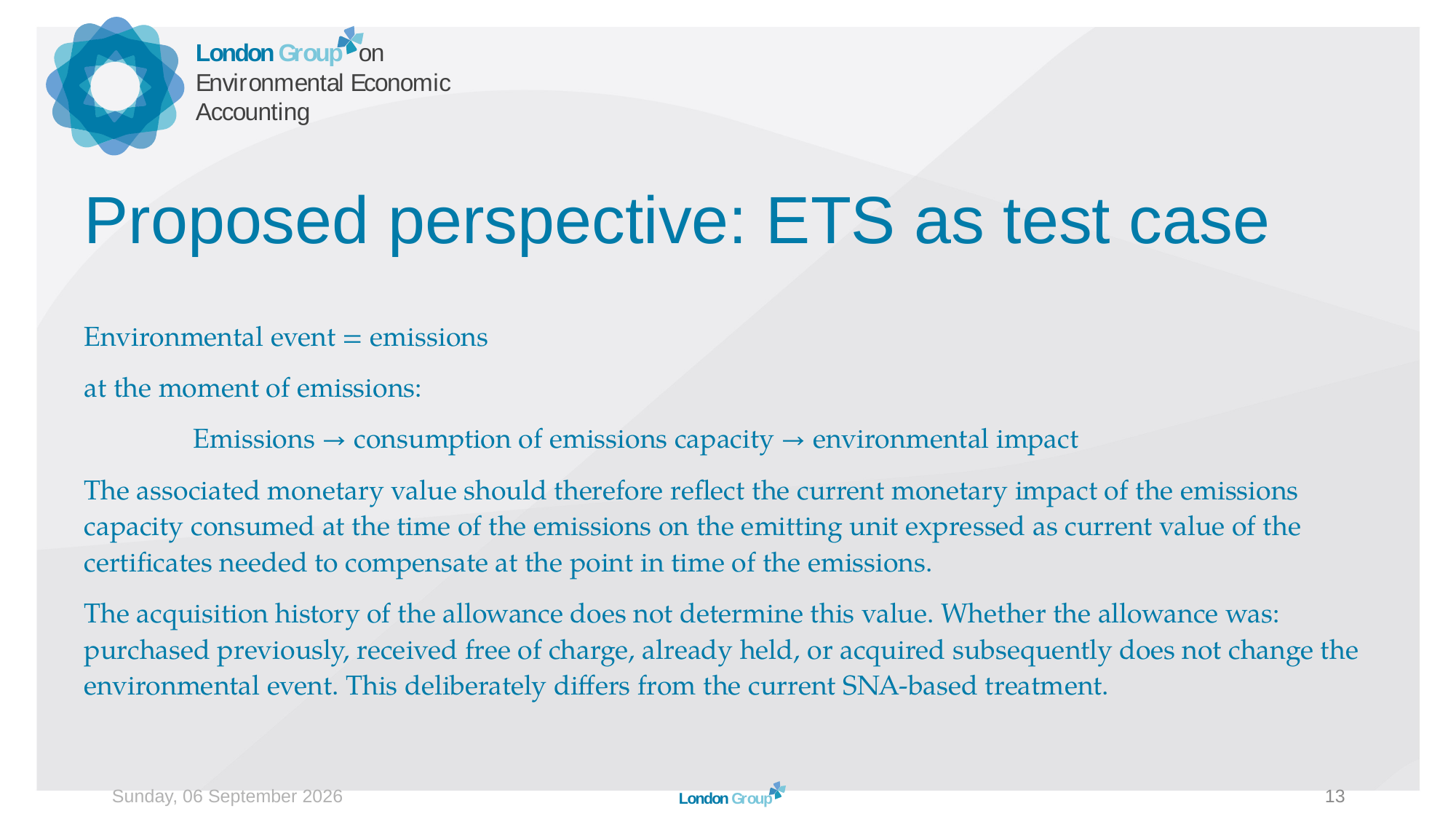

# Proposed perspective: ETS as test case
Environmental event = emissions
at the moment of emissions:
	Emissions → consumption of emissions capacity → environmental impact
The associated monetary value should therefore reflect the current monetary impact of the emissions capacity consumed at the time of the emissions on the emitting unit expressed as current value of the certificates needed to compensate at the point in time of the emissions.
The acquisition history of the allowance does not determine this value. Whether the allowance was: purchased previously, received free of charge, already held, or acquired subsequently does not change the environmental event. This deliberately differs from the current SNA-based treatment.
Sunday, 06 September 2026